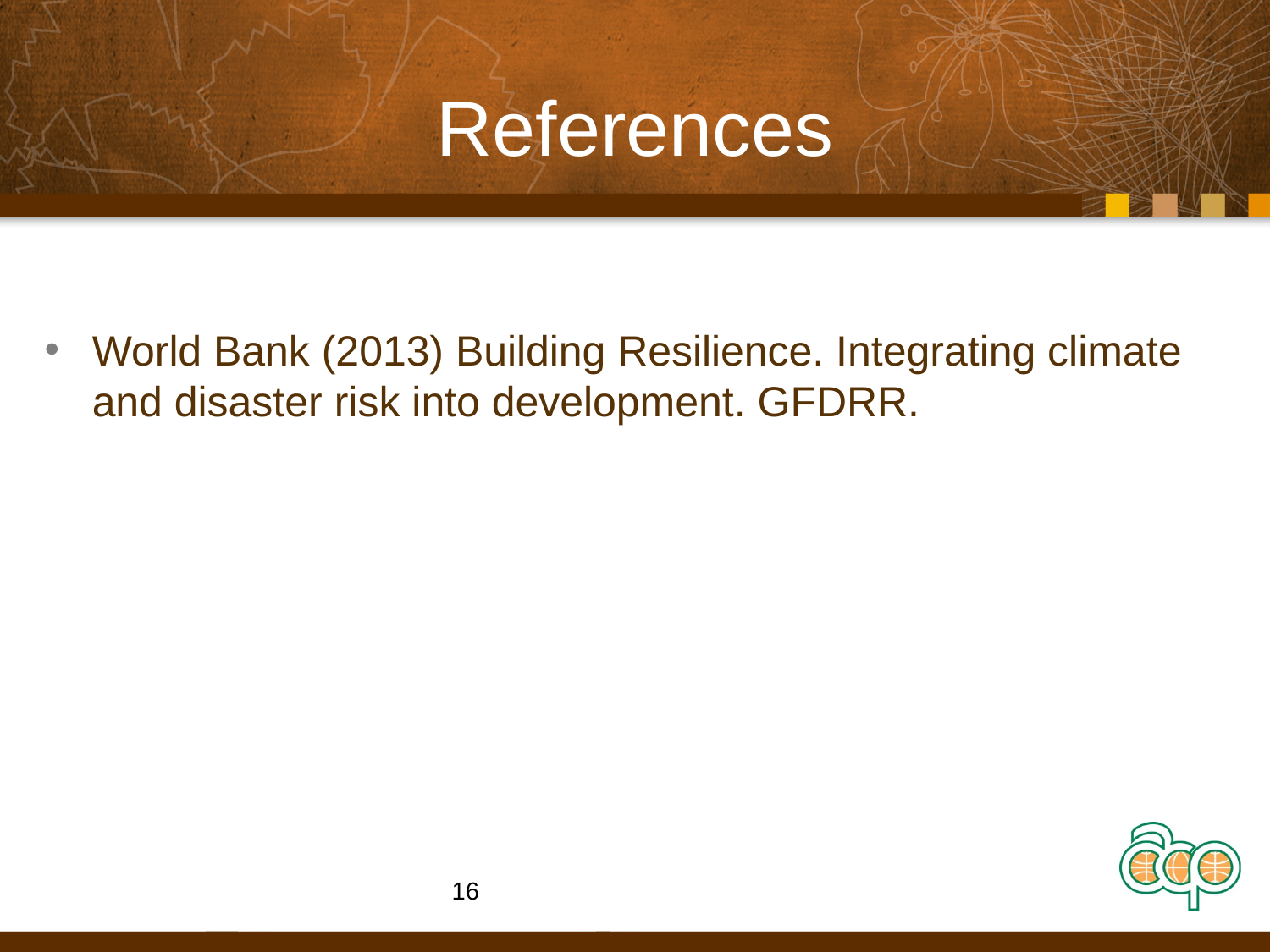

# References
World Bank (2013) Building Resilience. Integrating climate and disaster risk into development. GFDRR.
16